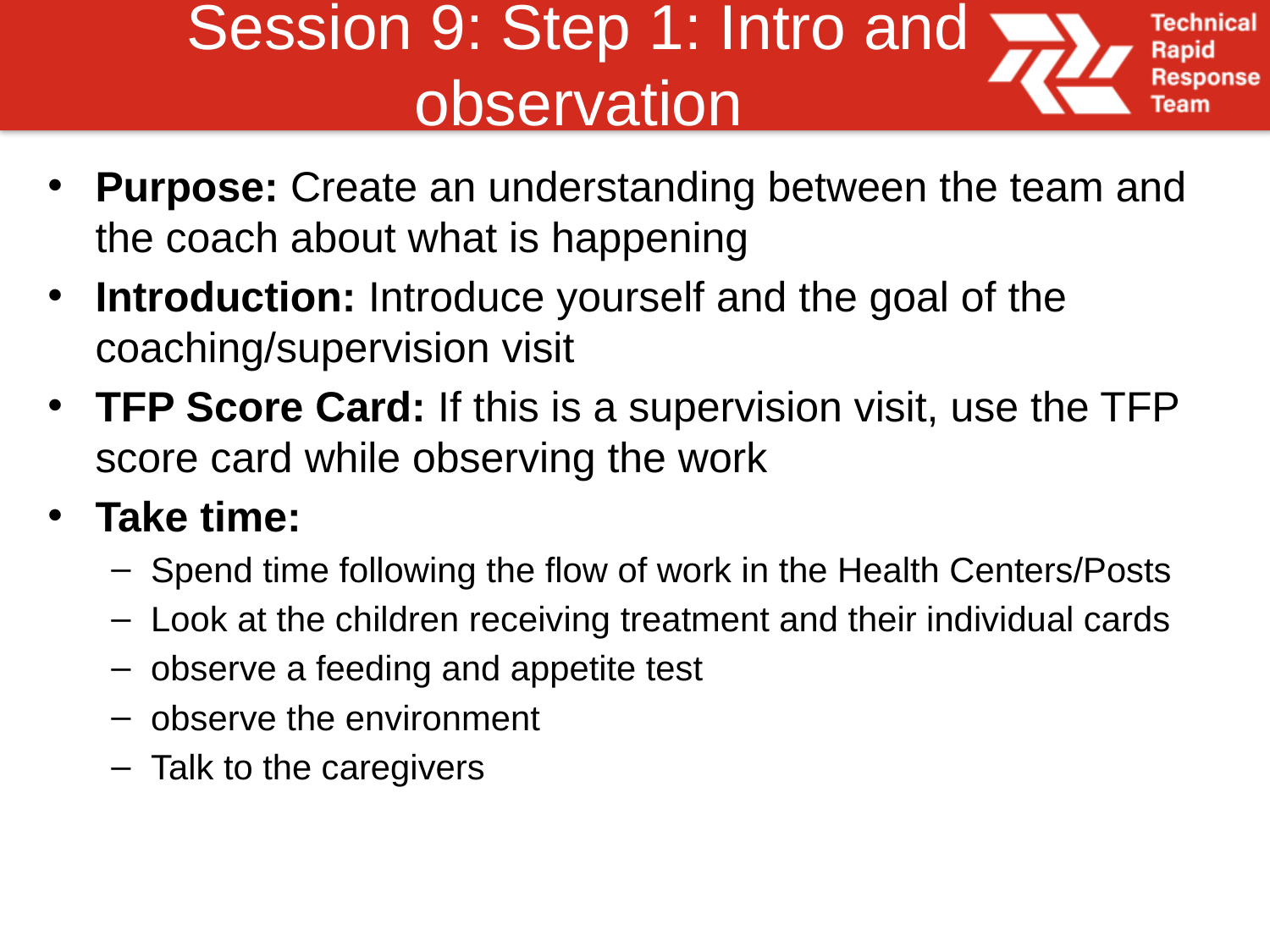

# Session 9: Step 1: Intro and observation
Purpose: Create an understanding between the team and the coach about what is happening
Introduction: Introduce yourself and the goal of the coaching/supervision visit
TFP Score Card: If this is a supervision visit, use the TFP score card while observing the work
Take time:
Spend time following the flow of work in the Health Centers/Posts
Look at the children receiving treatment and their individual cards
observe a feeding and appetite test
observe the environment
Talk to the caregivers